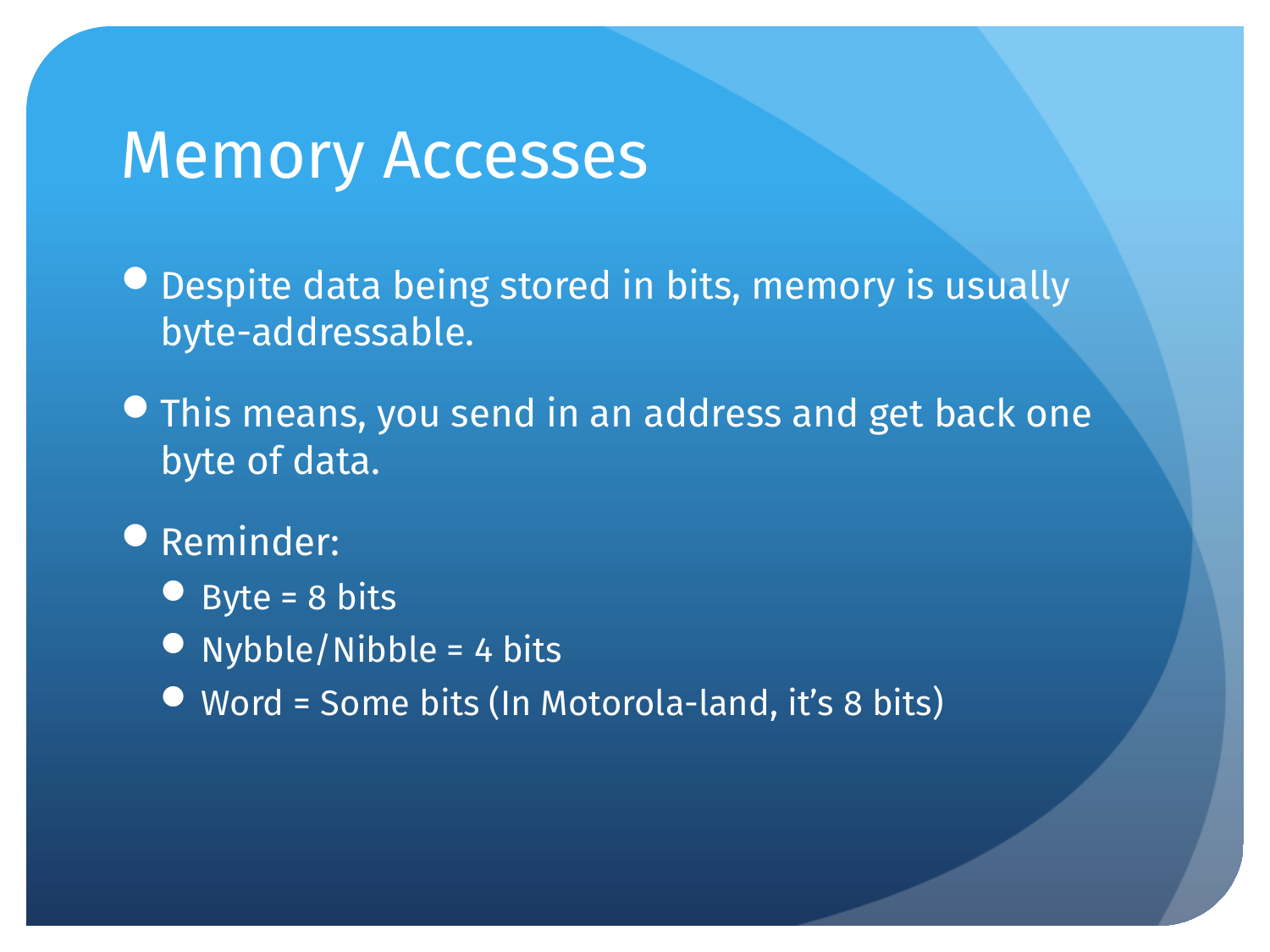

# Memory Accesses
Despite data being stored in bits, memory is usually byte-addressable.
This means, you send in an address and get back one byte of data.
Reminder:
Byte = 8 bits
Nybble/Nibble = 4 bits
Word = Some bits (In Motorola-land, it’s 8 bits)